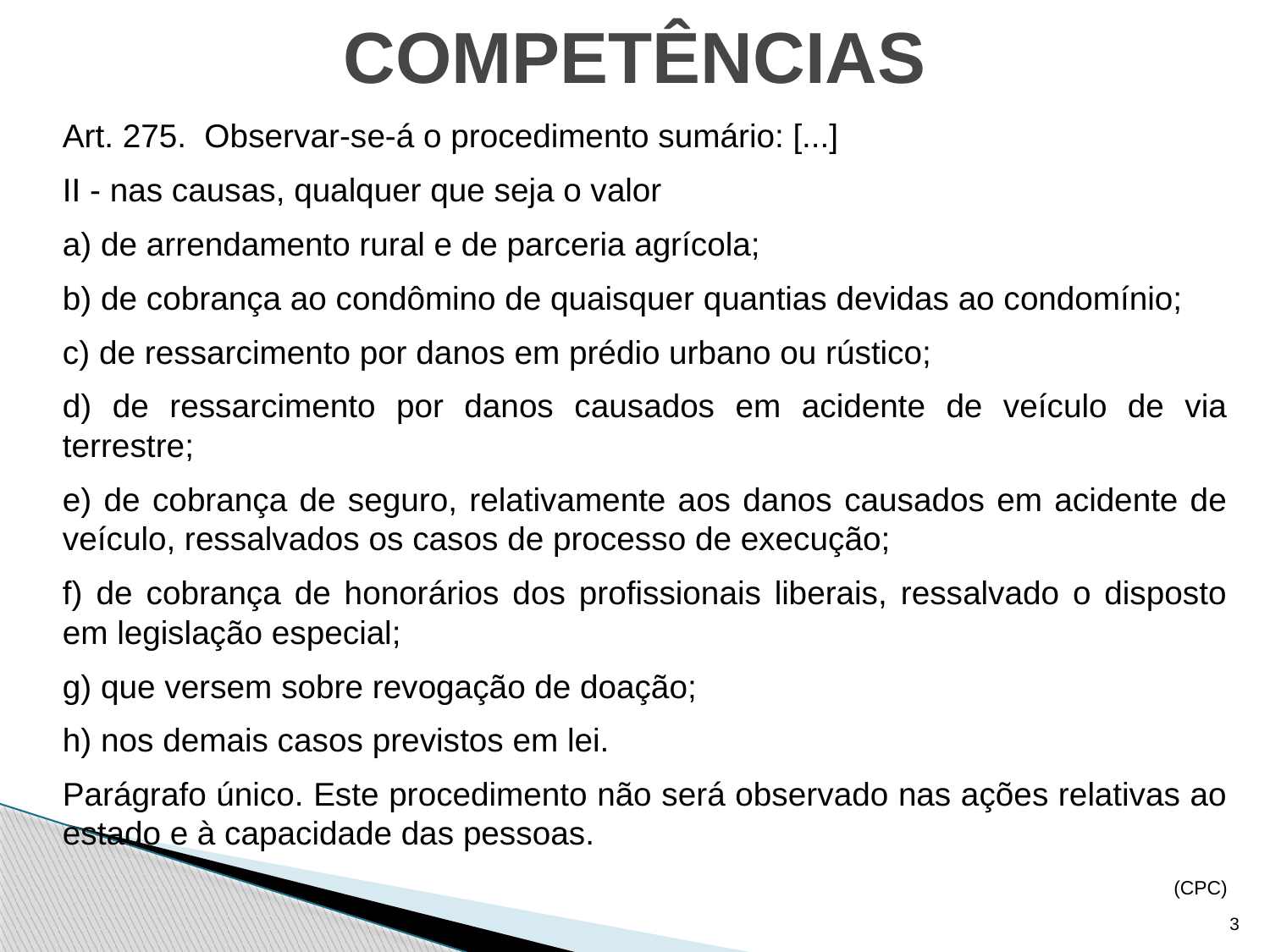

# COMPETÊNCIAS
	Art. 275.  Observar-se-á o procedimento sumário: [...]
	II - nas causas, qualquer que seja o valor
	a) de arrendamento rural e de parceria agrícola;
	b) de cobrança ao condômino de quaisquer quantias devidas ao condomínio;
	c) de ressarcimento por danos em prédio urbano ou rústico;
	d) de ressarcimento por danos causados em acidente de veículo de via terrestre;
	e) de cobrança de seguro, relativamente aos danos causados em acidente de veículo, ressalvados os casos de processo de execução;
	f) de cobrança de honorários dos profissionais liberais, ressalvado o disposto em legislação especial;
	g) que versem sobre revogação de doação;
	h) nos demais casos previstos em lei.
	Parágrafo único. Este procedimento não será observado nas ações relativas ao estado e à capacidade das pessoas.
(CPC)
3